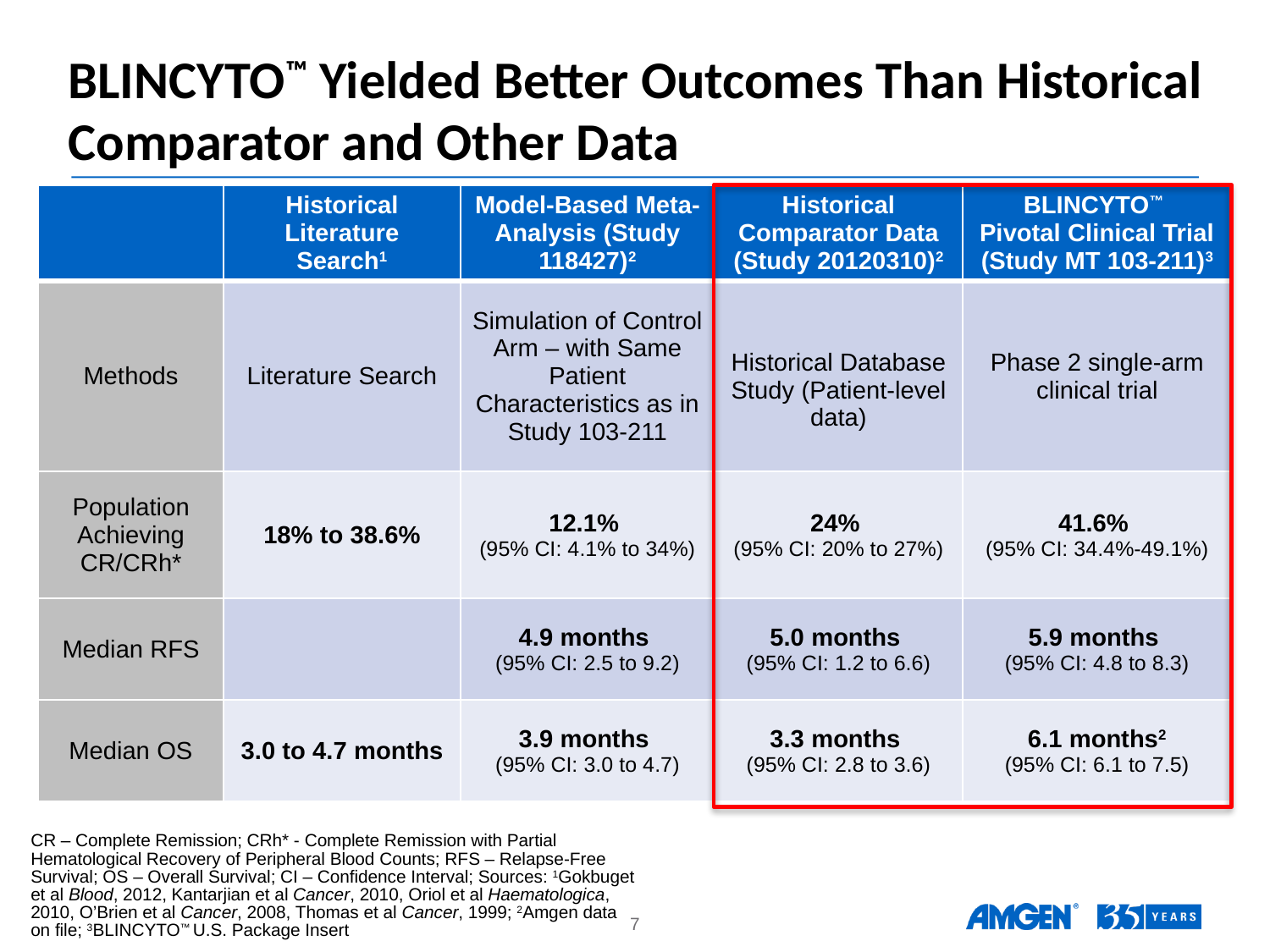

# BLINCYTO™ Yielded Better Outcomes Than Historical Comparator and Other Data
|  | Historical Literature Search1 | Model-Based Meta-Analysis (Study 118427)2 | Historical Comparator Data (Study 20120310)2 | BLINCYTO™ Pivotal Clinical Trial (Study MT 103-211)3 |
| --- | --- | --- | --- | --- |
| Methods | Literature Search | Simulation of Control Arm – with Same Patient Characteristics as in Study 103-211 | Historical Database Study (Patient-level data) | Phase 2 single-arm clinical trial |
| Population Achieving CR/CRh\* | 18% to 38.6% | 12.1% (95% CI: 4.1% to 34%) | 24% (95% CI: 20% to 27%) | 41.6% (95% CI: 34.4%-49.1%) |
| Median RFS |  | 4.9 months (95% CI: 2.5 to 9.2) | 5.0 months (95% CI: 1.2 to 6.6) | 5.9 months (95% CI: 4.8 to 8.3) |
| Median OS | 3.0 to 4.7 months | 3.9 months (95% CI: 3.0 to 4.7) | 3.3 months (95% CI: 2.8 to 3.6) | 6.1 months2 (95% CI: 6.1 to 7.5) |

CR – Complete Remission; CRh* - Complete Remission with Partial Hematological Recovery of Peripheral Blood Counts; RFS – Relapse-Free Survival; OS – Overall Survival; CI – Confidence Interval; Sources: 1Gokbuget et al Blood, 2012, Kantarjian et al Cancer, 2010, Oriol et al Haematologica, 2010, O’Brien et al Cancer, 2008, Thomas et al Cancer, 1999; 2Amgen data on file; 3BLINCYTO™ U.S. Package Insert